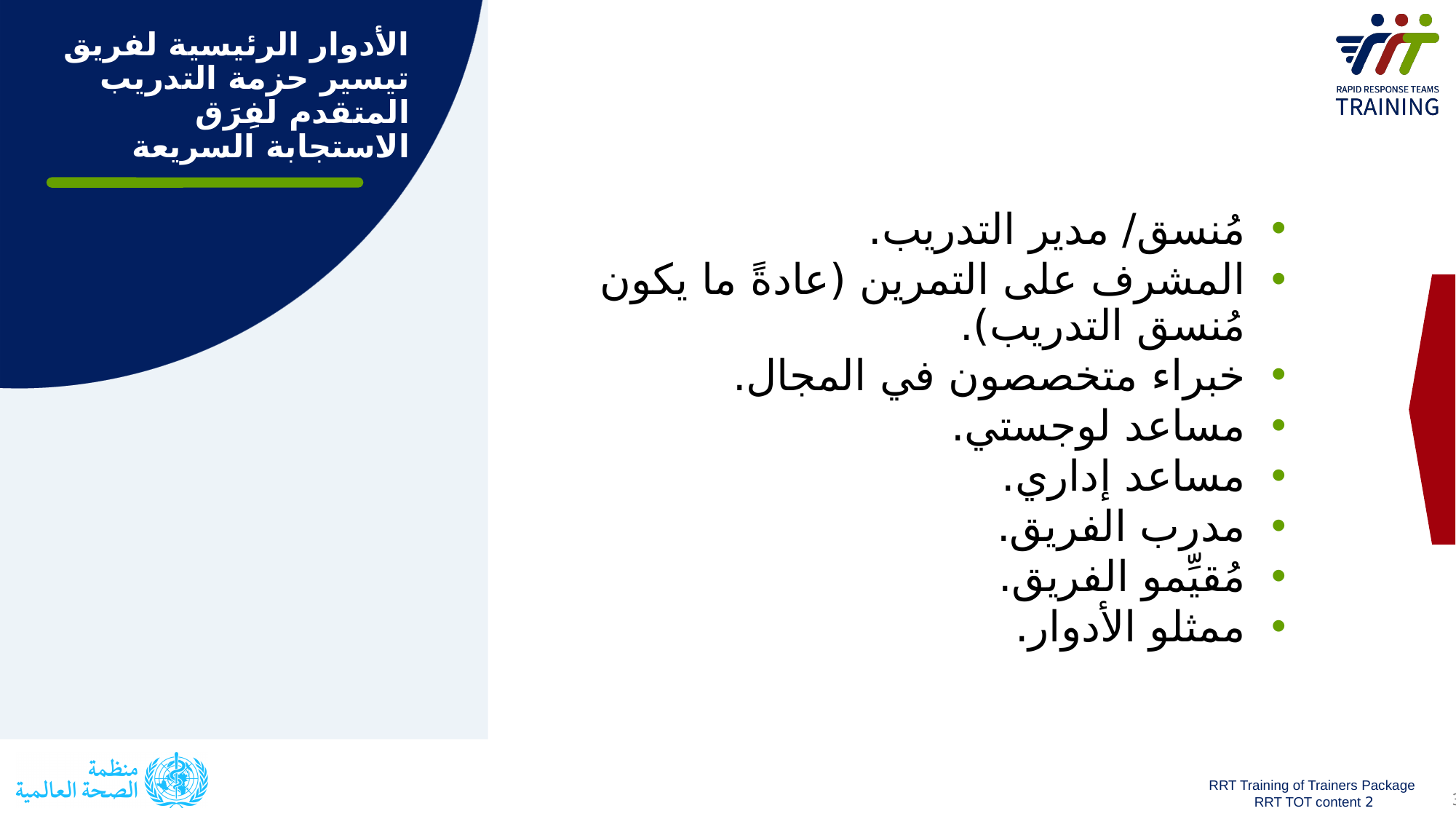

# الأدوار الرئيسية لفريق تيسير حزمة التدريب المتقدم لفِرَق الاستجابة السريعة
مُنسق/ مدير التدريب.
المشرف على التمرين (عادةً ما يكون مُنسق التدريب).
خبراء متخصصون في المجال.
مساعد لوجستي.
مساعد إداري.
مدرب الفريق.
مُقيِّمو الفريق.
ممثلو الأدوار.